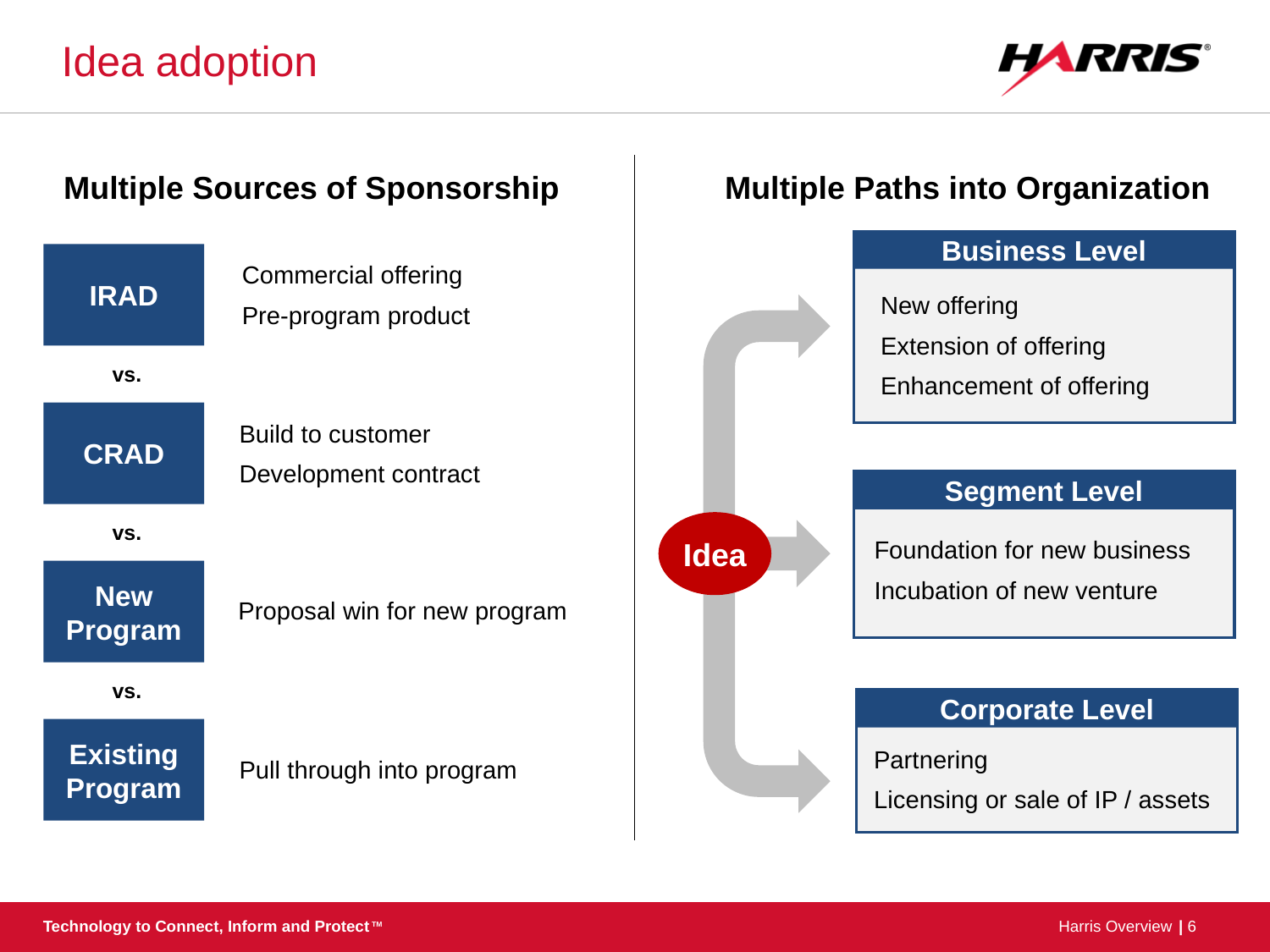

# Idea adoption
Multiple Sources of Sponsorship
Multiple Paths into Organization
Business Level

IRAD
Commercial offering
Pre-program product
New offering
Extension of offering
Enhancement of offering

vs.
CRAD
Build to customer
Development contract
Segment Level

Idea
vs.

Foundation for new business
Incubation of new venture
New Program

Proposal win for new program
vs.

Corporate Level
Existing Program
Partnering
Licensing or sale of IP / assets
Pull through into program